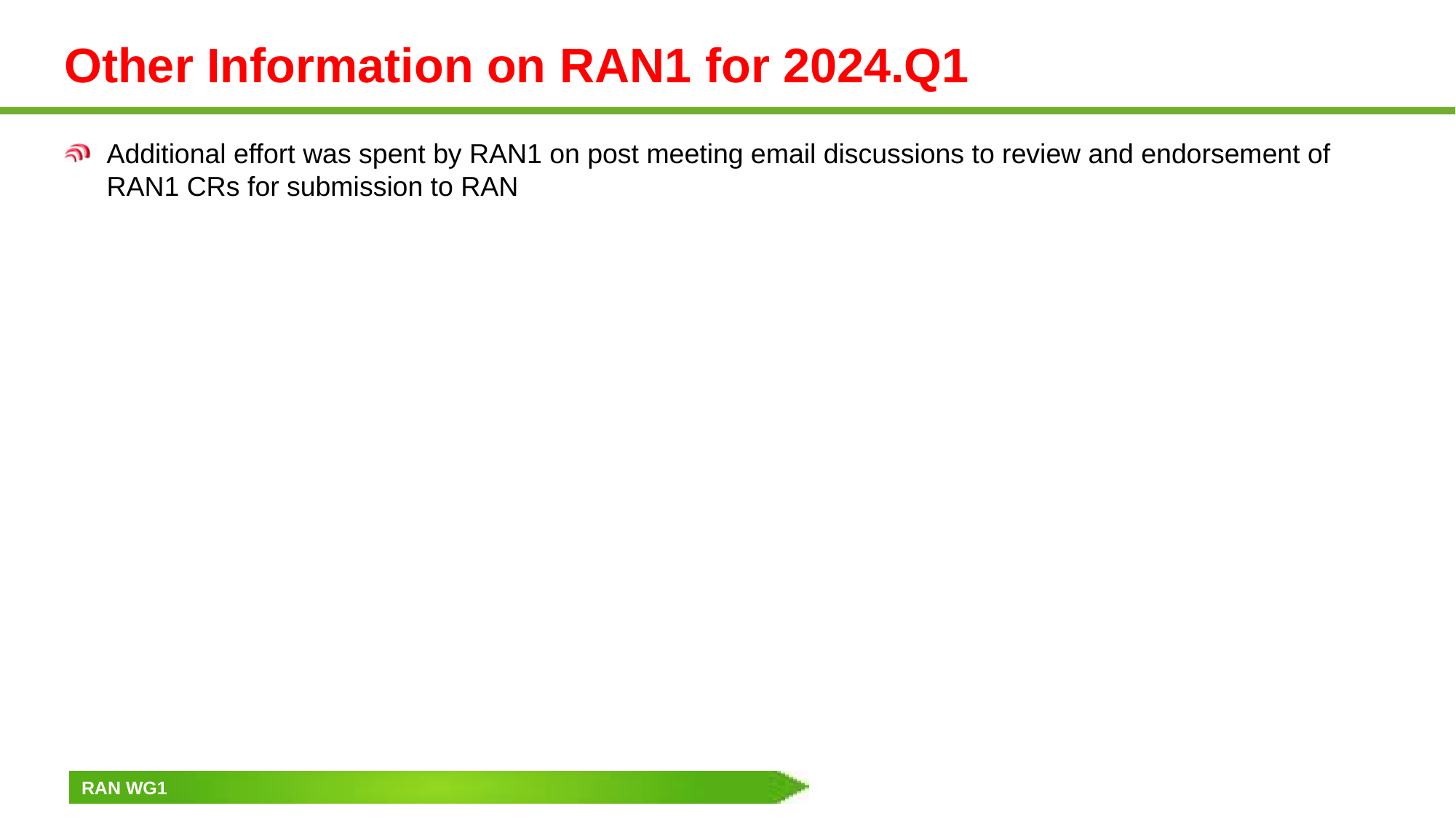

# Other Information on RAN1 for 2024.Q1
Additional effort was spent by RAN1 on post meeting email discussions to review and endorsement of RAN1 CRs for submission to RAN